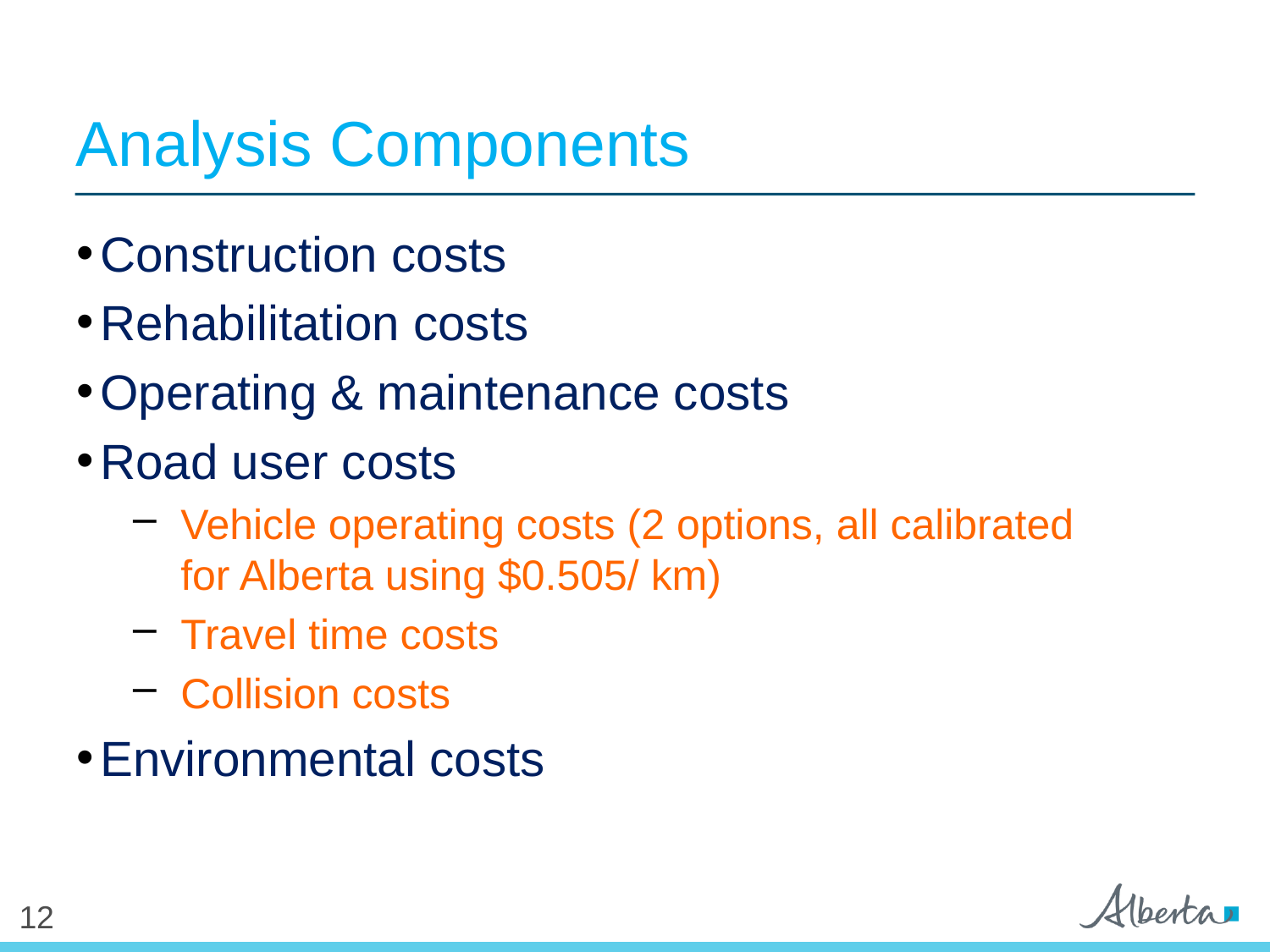

Analysis Components
Construction costs
Rehabilitation costs
Operating & maintenance costs
Road user costs
Vehicle operating costs (2 options, all calibrated for Alberta using $0.505/ km)
Travel time costs
Collision costs
Environmental costs
12